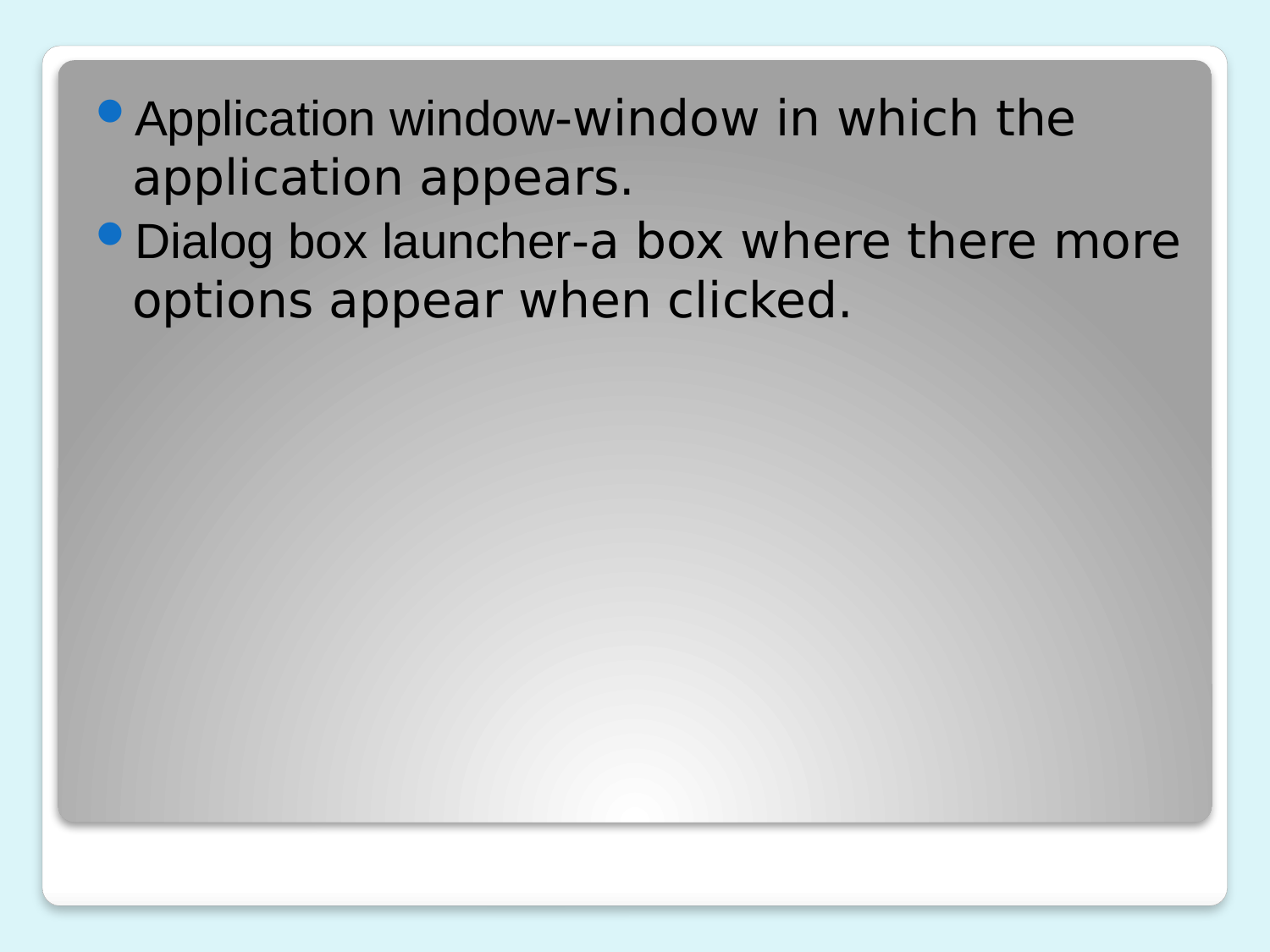

Application window-window in which the application appears.
Dialog box launcher-a box where there more options appear when clicked.
#